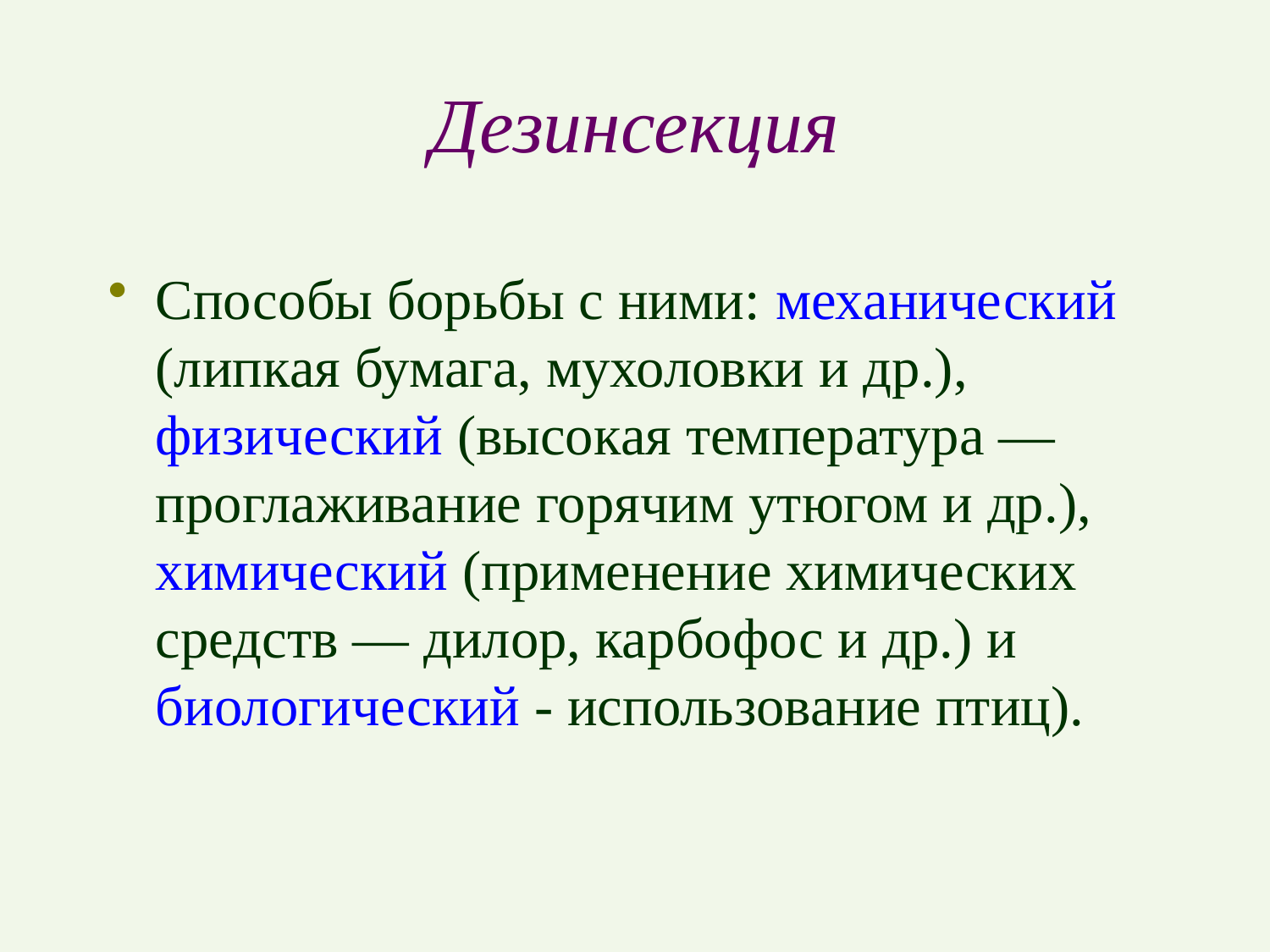

# Дезинсекция
Способы борьбы с ними: механический (липкая бумага, мухоловки и др.), физический (высокая температура — проглаживание горячим утюгом и др.), химический (применение химических средств — дилор, карбофос и др.) и биологический - использование птиц).